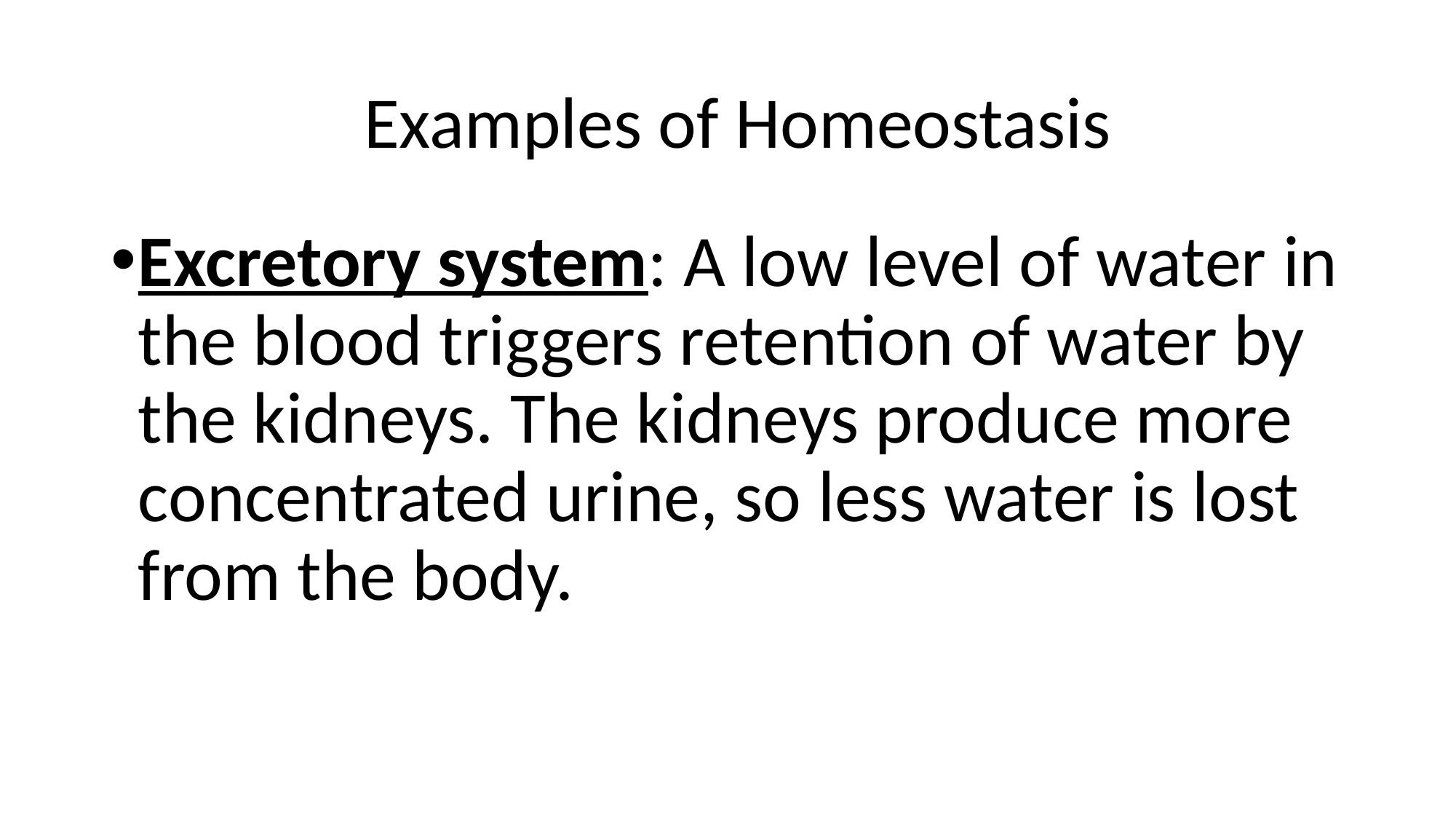

Examples of Homeostasis
Excretory system: A low level of water in the blood triggers retention of water by the kidneys. The kidneys produce more concentrated urine, so less water is lost from the body.